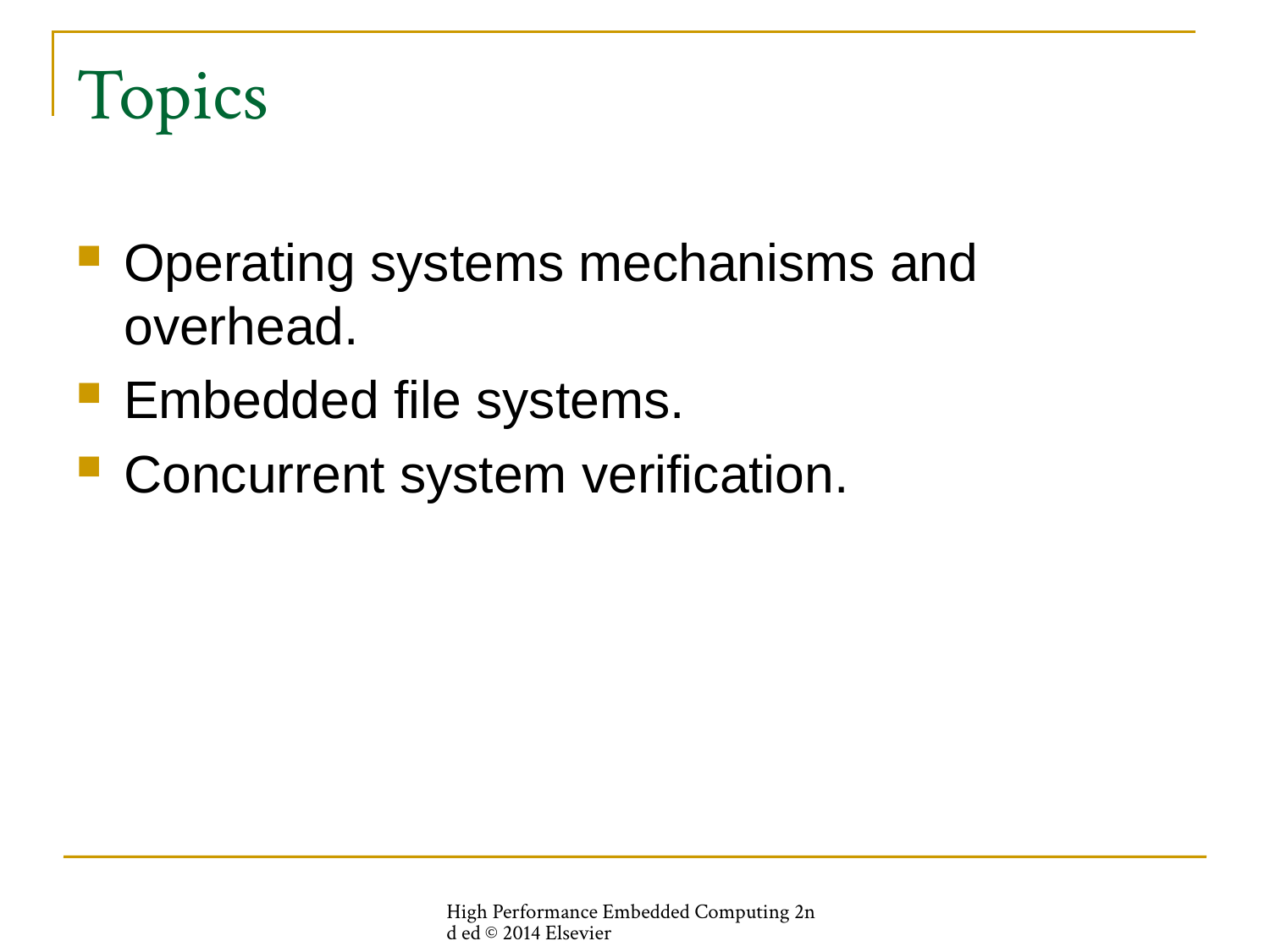

# Topics
Operating systems mechanisms and overhead.
Embedded file systems.
Concurrent system verification.
High Performance Embedded Computing 2nd ed © 2014 Elsevier